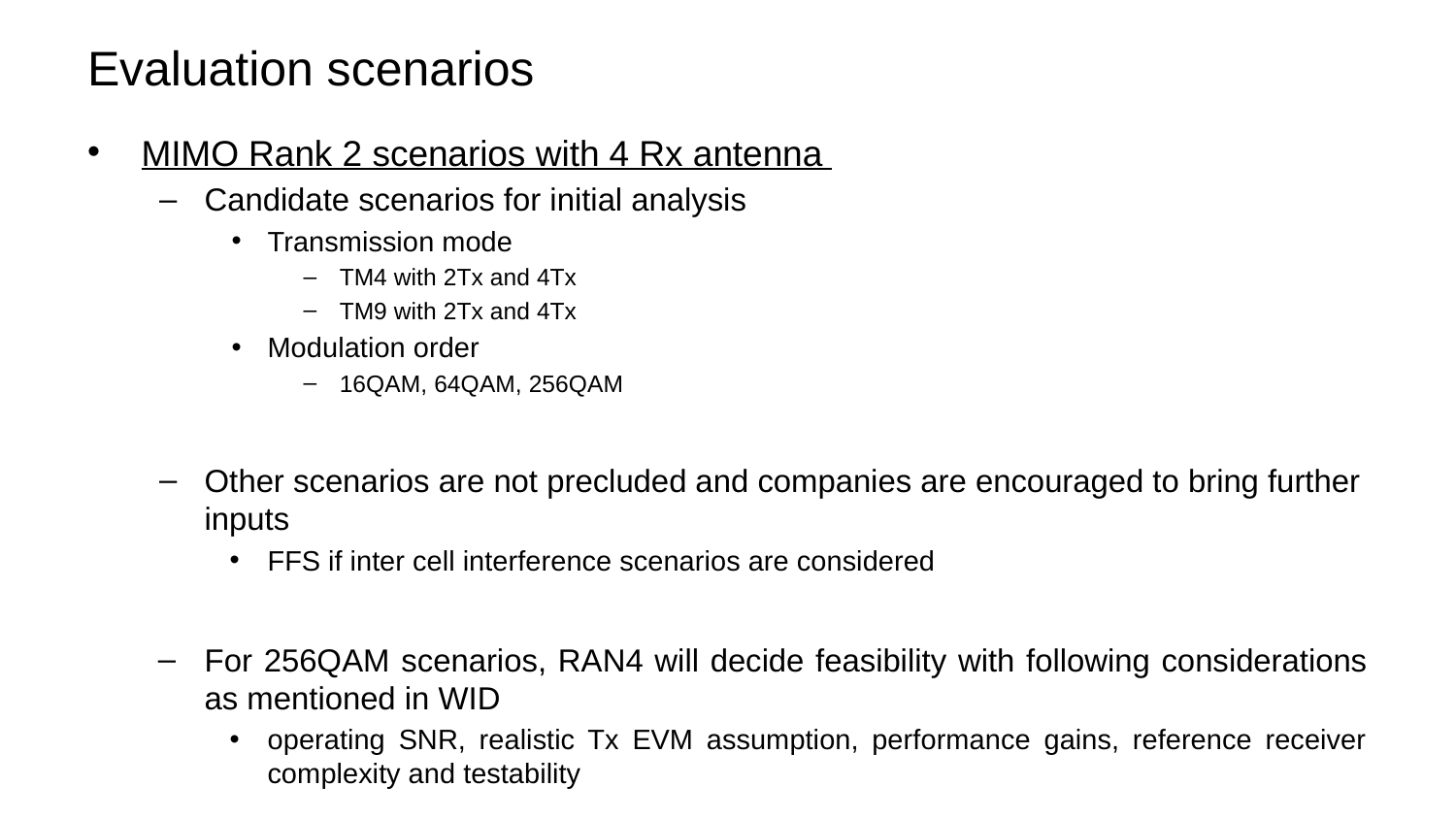

# Evaluation scenarios
MIMO Rank 2 scenarios with 4 Rx antenna
Candidate scenarios for initial analysis
Transmission mode
TM4 with 2Tx and 4Tx
TM9 with 2Tx and 4Tx
Modulation order
16QAM, 64QAM, 256QAM

Other scenarios are not precluded and companies are encouraged to bring further inputs
FFS if inter cell interference scenarios are considered

For 256QAM scenarios, RAN4 will decide feasibility with following considerations as mentioned in WID
operating SNR, realistic Tx EVM assumption, performance gains, reference receiver complexity and testability